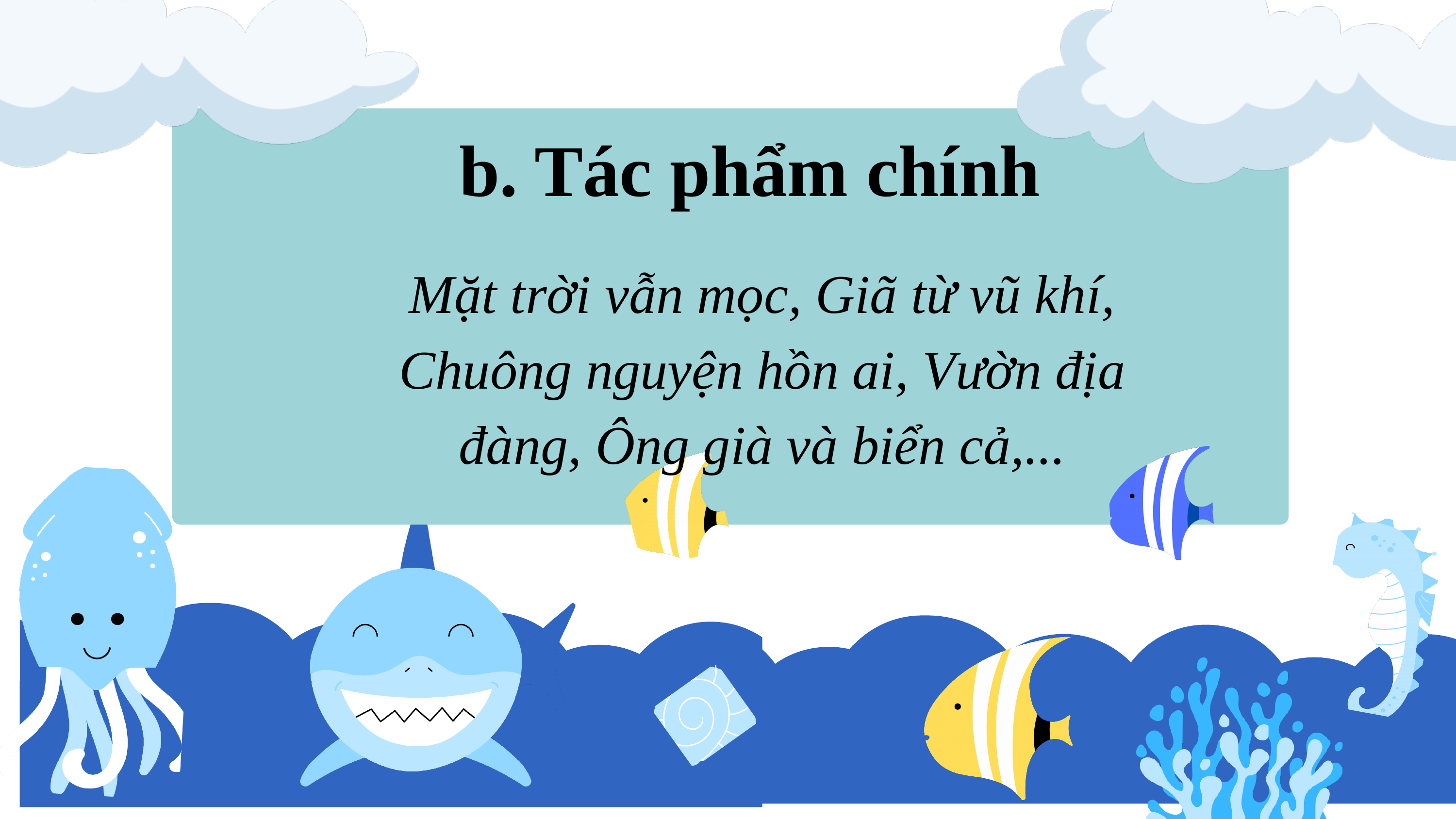

b. Tác phẩm chính
Mặt trời vẫn mọc, Giã từ vũ khí, Chuông nguyện hồn ai, Vườn địa đàng, Ông già và biển cả,...